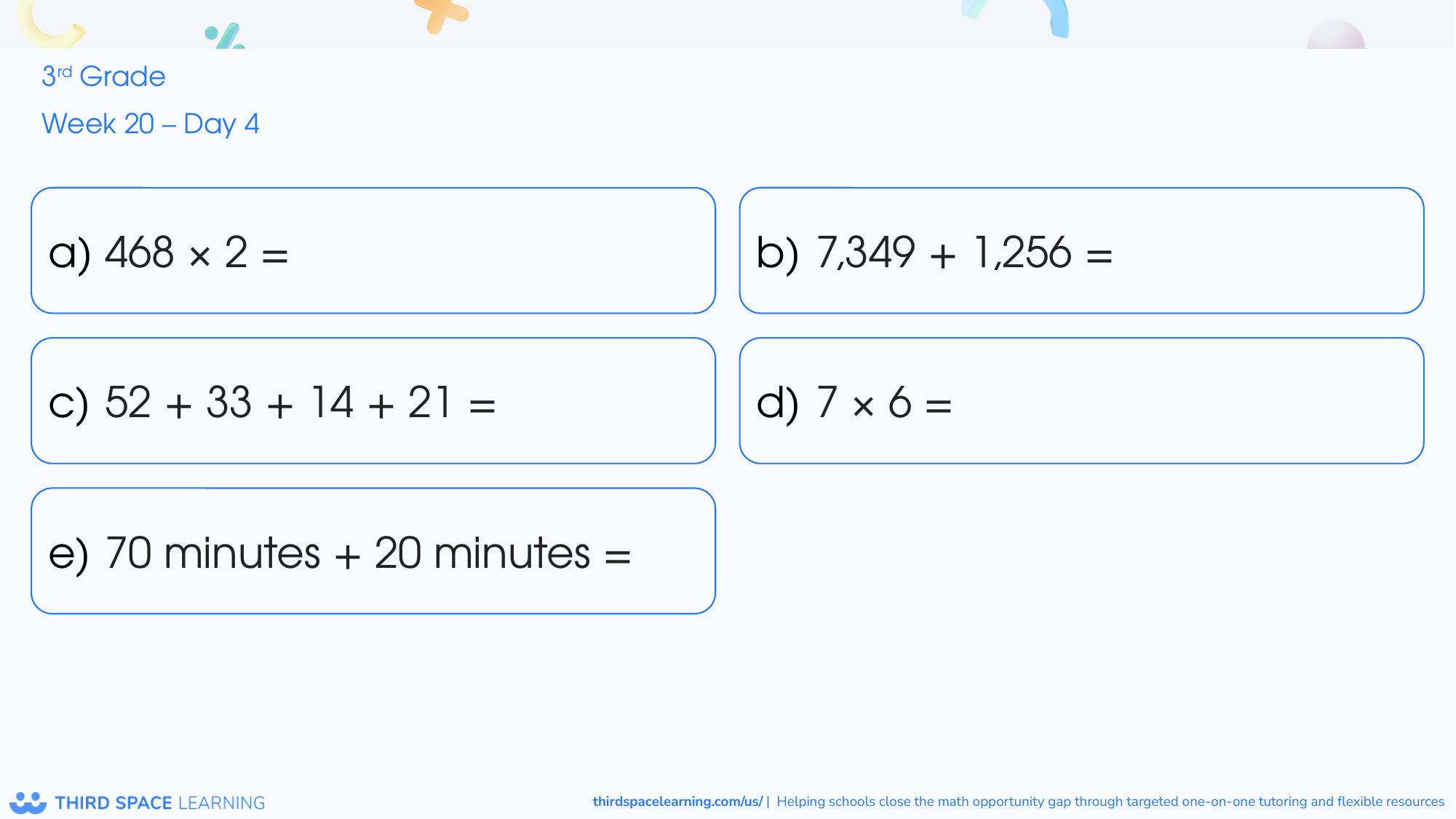

3rd Grade
Week 20 – Day 4
468 × 2 =
7,349 + 1,256 =
52 + 33 + 14 + 21 =
7 × 6 =
70 minutes + 20 minutes =